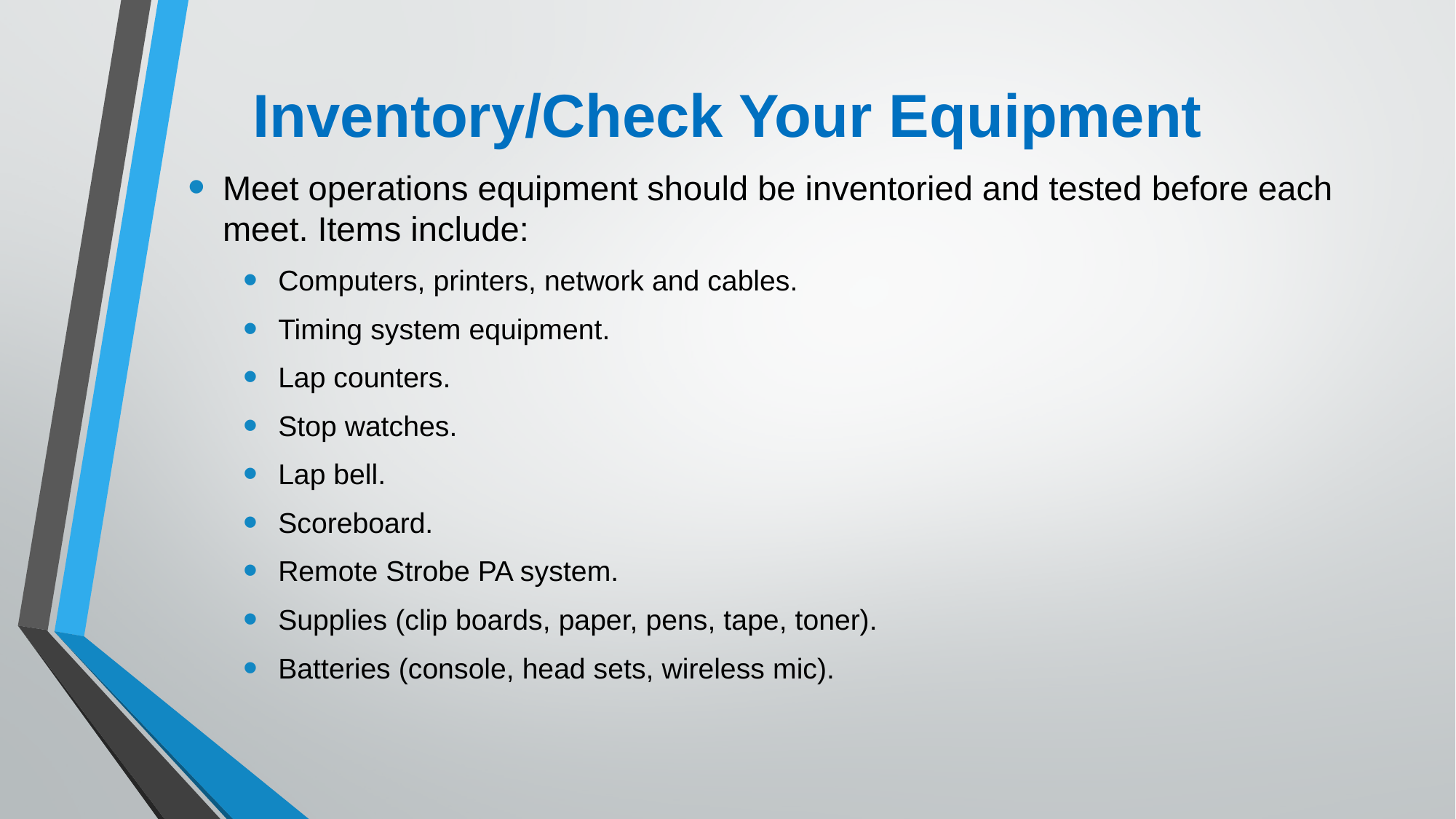

# Inventory/Check Your Equipment
Meet operations equipment should be inventoried and tested before each meet. Items include:
Computers, printers, network and cables.
Timing system equipment.
Lap counters.
Stop watches.
Lap bell.
Scoreboard.
Remote Strobe PA system.
Supplies (clip boards, paper, pens, tape, toner).
Batteries (console, head sets, wireless mic).